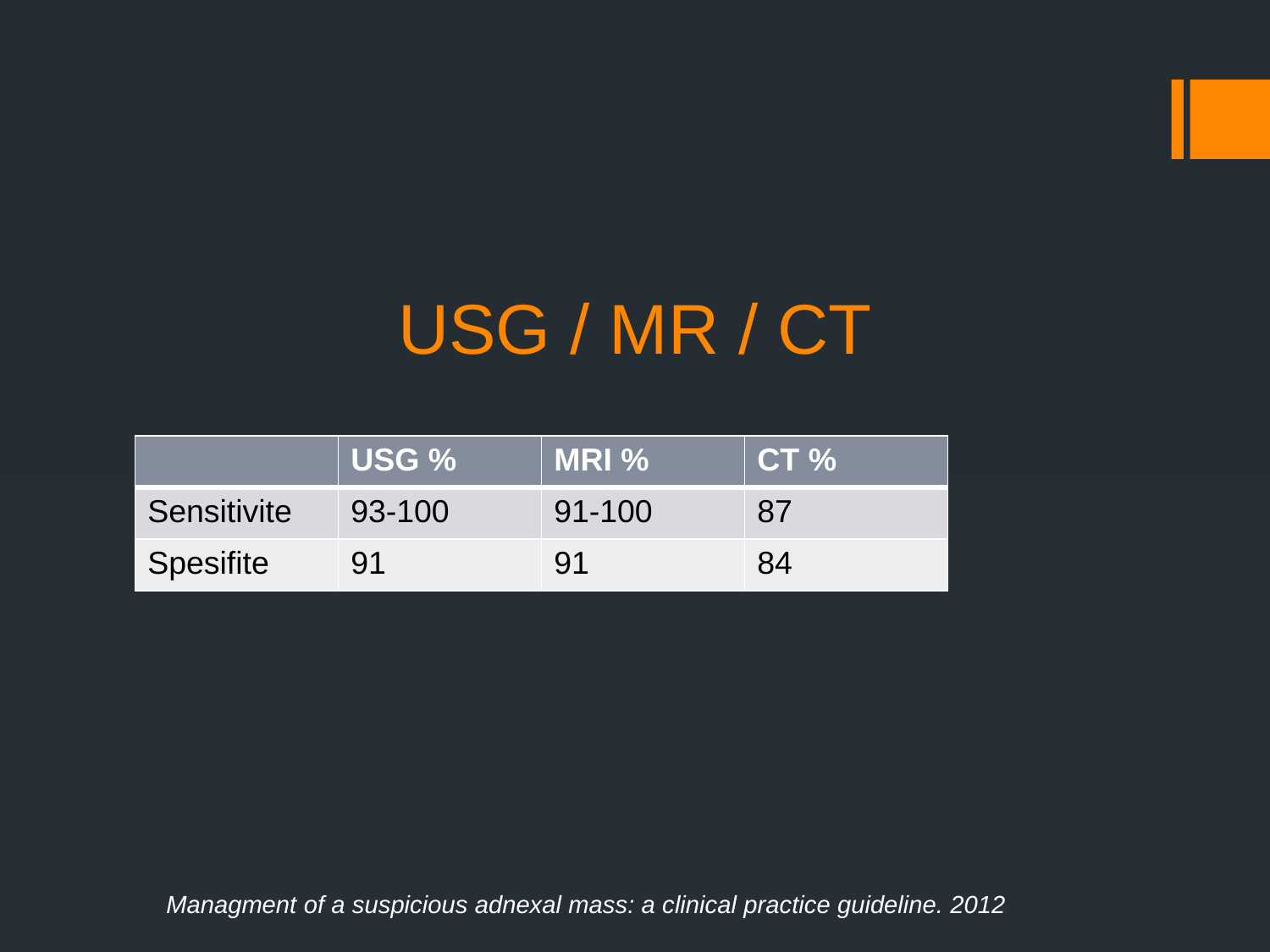

# USG / MR / CT
|  | USG % | MRI % | CT % |
| --- | --- | --- | --- |
| Sensitivite | 93-100 | 91-100 | 87 |
| Spesifite | 91 | 91 | 84 |
 Managment of a suspicious adnexal mass: a clinical practice guideline. 2012